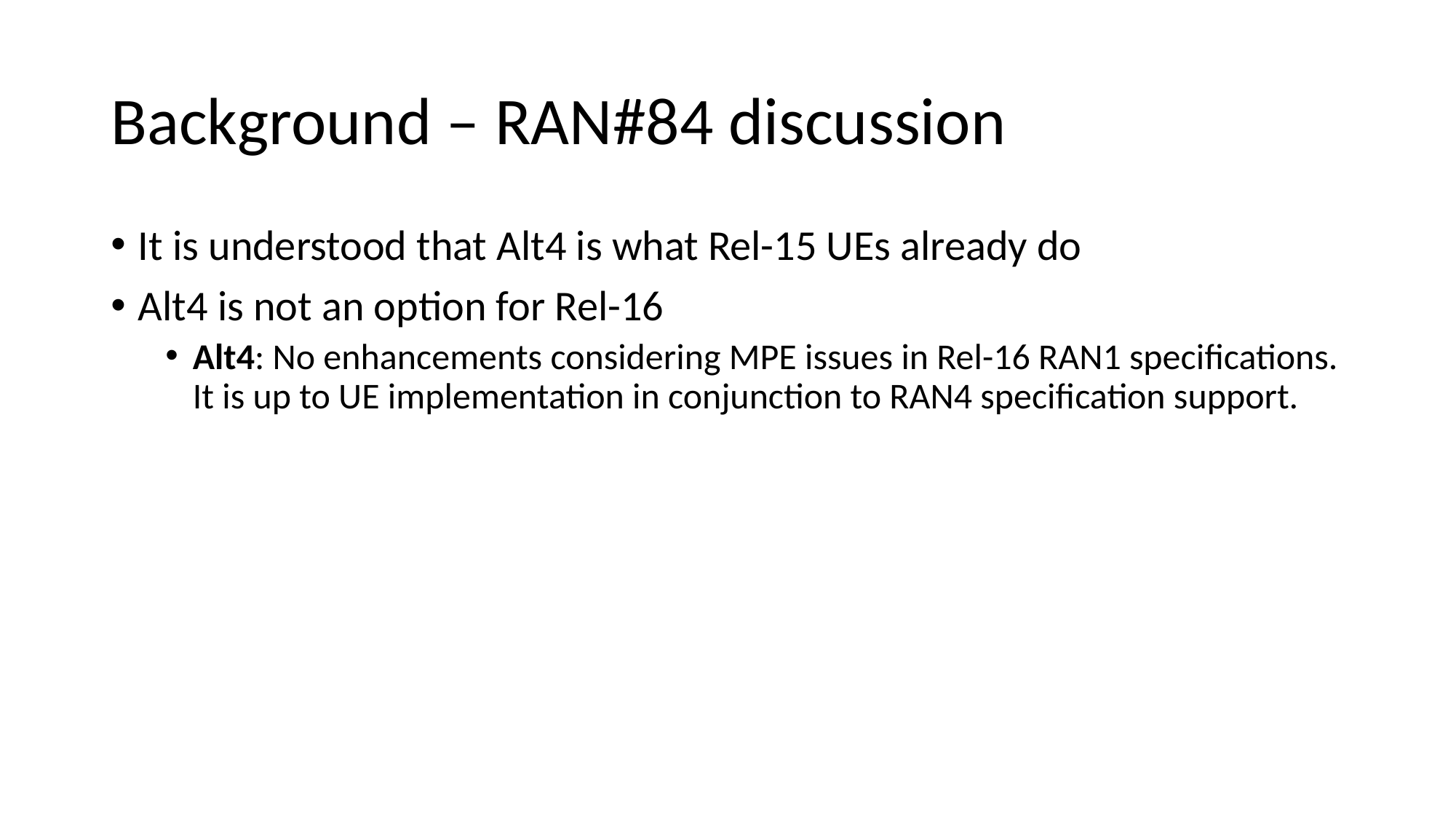

# Background – RAN#84 discussion
It is understood that Alt4 is what Rel-15 UEs already do
Alt4 is not an option for Rel-16
Alt4: No enhancements considering MPE issues in Rel-16 RAN1 specifications. It is up to UE implementation in conjunction to RAN4 specification support.